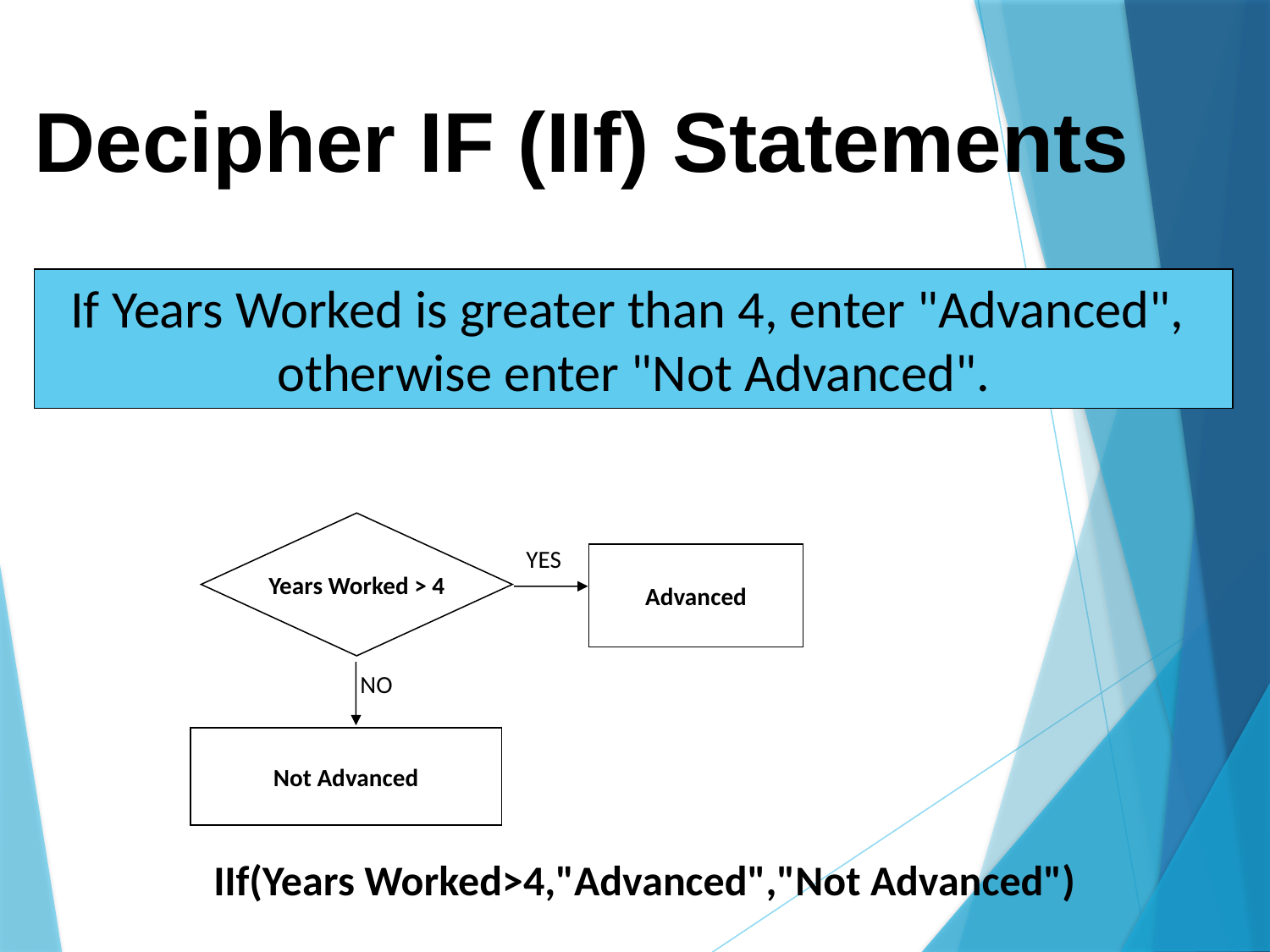

Decipher IF (IIf) Statements
If Years Worked is greater than 4, enter "Advanced",
otherwise enter "Not Advanced".
Years Worked > 4
YES
Advanced

NO
Not Advanced
IIf(Years Worked>4,"Advanced","Not Advanced")